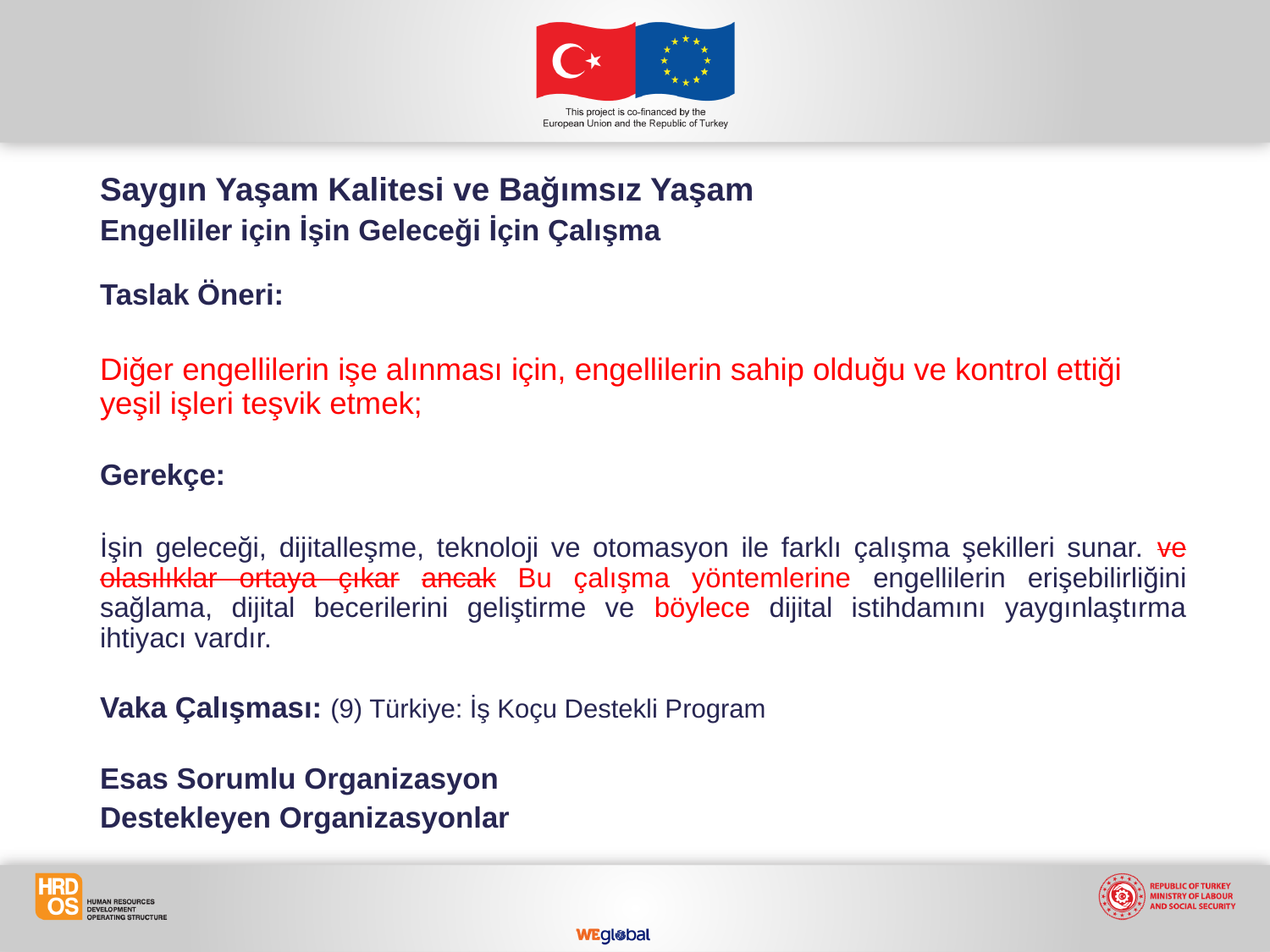

Saygın Yaşam Kalitesi ve Bağımsız Yaşam
Engelliler için İşin Geleceği İçin Çalışma

Taslak Öneri:

Diğer engellilerin işe alınması için, engellilerin sahip olduğu ve kontrol ettiği yeşil işleri teşvik etmek;

Gerekçe:

İşin geleceği, dijitalleşme, teknoloji ve otomasyon ile farklı çalışma şekilleri sunar. ve olasılıklar ortaya çıkar ancak Bu çalışma yöntemlerine engellilerin erişebilirliğini sağlama, dijital becerilerini geliştirme ve böylece dijital istihdamını yaygınlaştırma ihtiyacı vardır.

Vaka Çalışması: (9) Türkiye: İş Koçu Destekli Program

Esas Sorumlu Organizasyon
Destekleyen Organizasyonlar